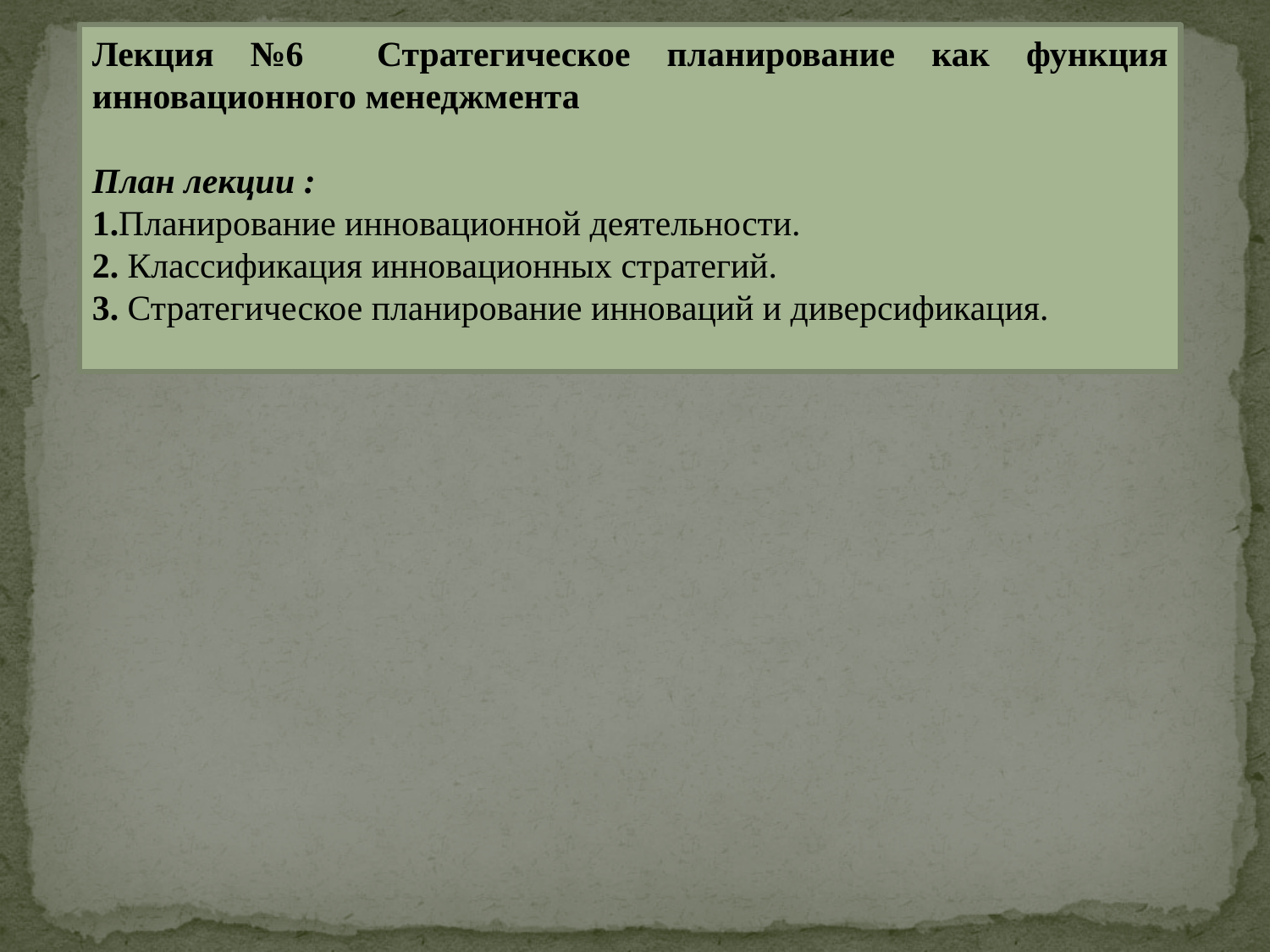

Лекция №6  Стратегическое планирование как функция инновационного менеджмента

План лекции :
1.Планирование инновационной деятельности.
2. Классификация инновационных стратегий.
3. Стратегическое планирование инноваций и диверсификация.